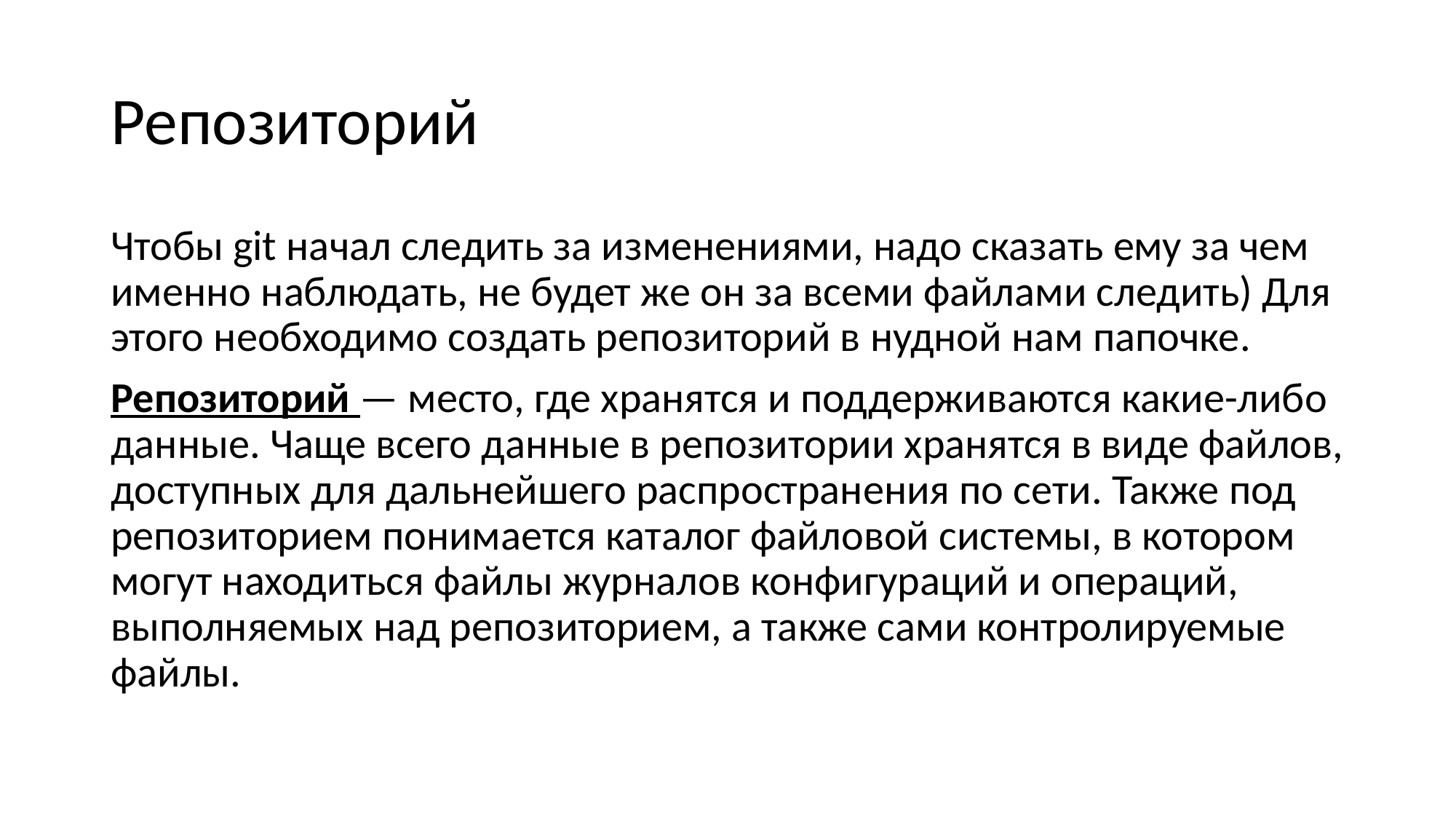

# Репозиторий
Чтобы git начал следить за изменениями, надо сказать ему за чем именно наблюдать, не будет же он за всеми файлами следить) Для этого необходимо создать репозиторий в нудной нам папочке.
Репозиторий — место, где хранятся и поддерживаются какие-либо данные. Чаще всего данные в репозитории хранятся в виде файлов, доступных для дальнейшего распространения по сети. Также под репозиторием понимается каталог файловой системы, в котором могут находиться файлы журналов конфигураций и операций, выполняемых над репозиторием, а также сами контролируемые файлы.